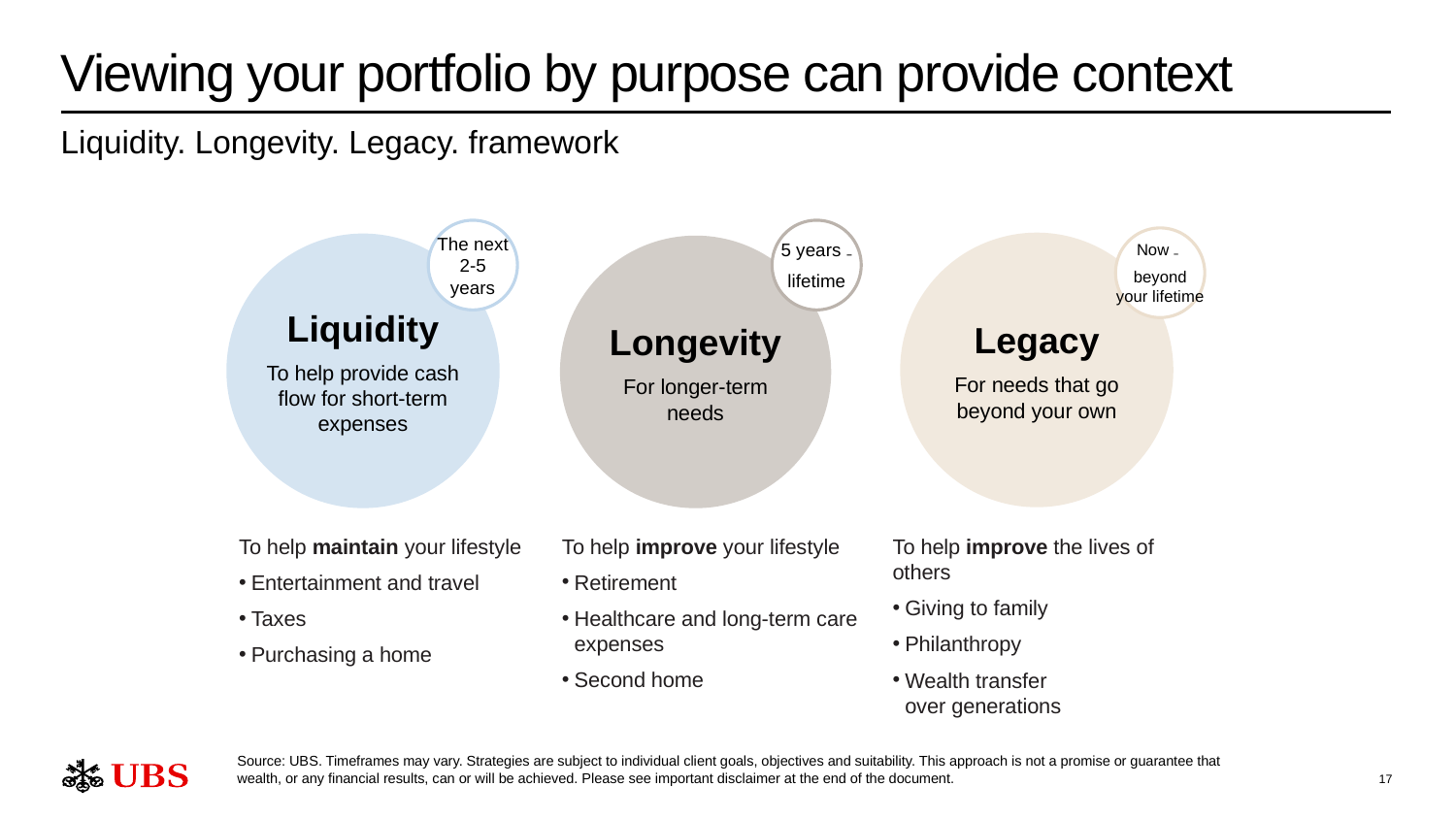

Viewing your portfolio by purpose can provide context
Liquidity. Longevity. Legacy. framework

The next 2-5 years

5 years ₋
lifetime

Now ₋
beyond your lifetime
Legacy
For needs that go beyond your own
Liquidity
To help provide cash flow for short-term expenses
Longevity
For longer-term needs
To help improve your lifestyle
Retirement
Healthcare and long-term care expenses
Second home
To help improve the lives of
others
Giving to family
Philanthropy
Wealth transfer
over generations
To help maintain your lifestyle
Entertainment and travel
Taxes
Purchasing a home
Source: UBS. Timeframes may vary. Strategies are subject to individual client goals, objectives and suitability. This approach is not a promise or guarantee that wealth, or any financial results, can or will be achieved. Please see important disclaimer at the end of the document.